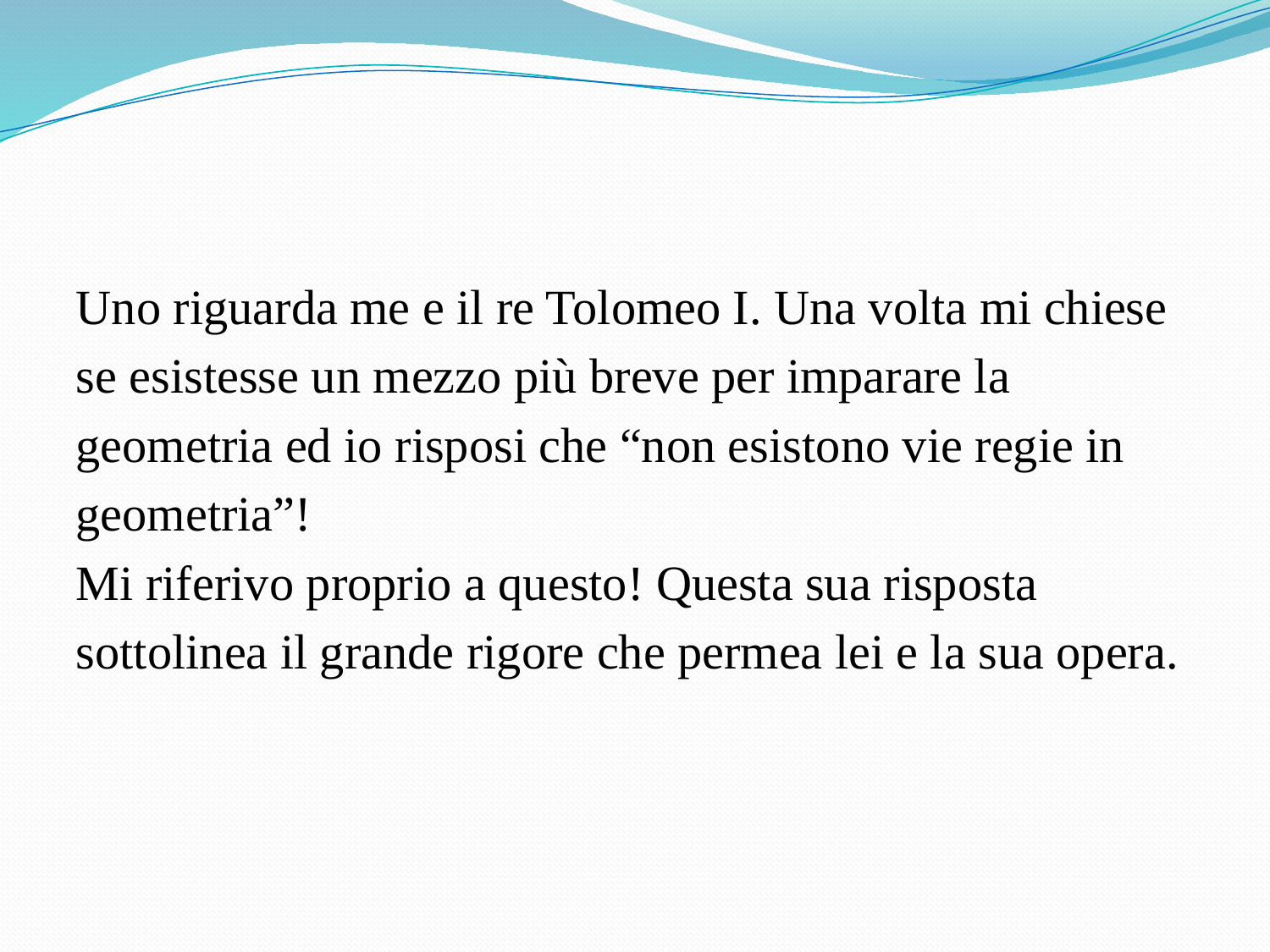

#
Uno riguarda me e il re Tolomeo I. Una volta mi chiese
se esistesse un mezzo più breve per imparare la
geometria ed io risposi che “non esistono vie regie in
geometria”!
Mi riferivo proprio a questo! Questa sua risposta
sottolinea il grande rigore che permea lei e la sua opera.